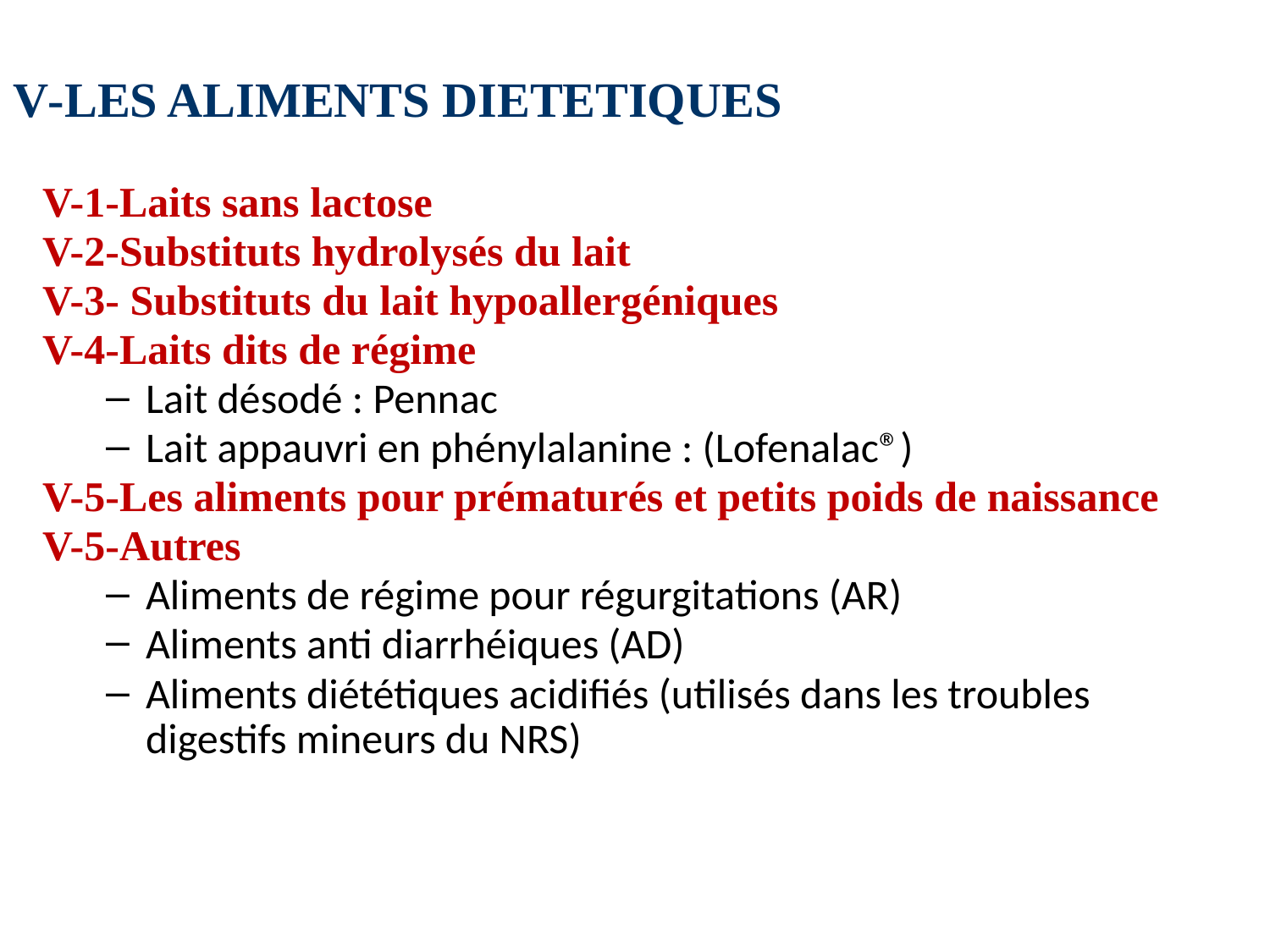

# V‑LES ALIMENTS DIETETIQUES
V-1‑Laits sans lactose
V-2‑Substituts hydrolysés du lait
V-3‑ Substituts du lait hypoallergéniques
V-4‑Laits dits de régime
Lait désodé : Pennac
Lait appauvri en phénylalanine : (Lofenalac®)
V-5‑Les aliments pour prématurés et petits poids de naissance
V-5‑Autres
Aliments de régime pour régurgitations (AR)
Aliments anti diarrhéiques (AD)
Aliments diététiques acidifiés (utilisés dans les troubles digestifs mineurs du NRS)